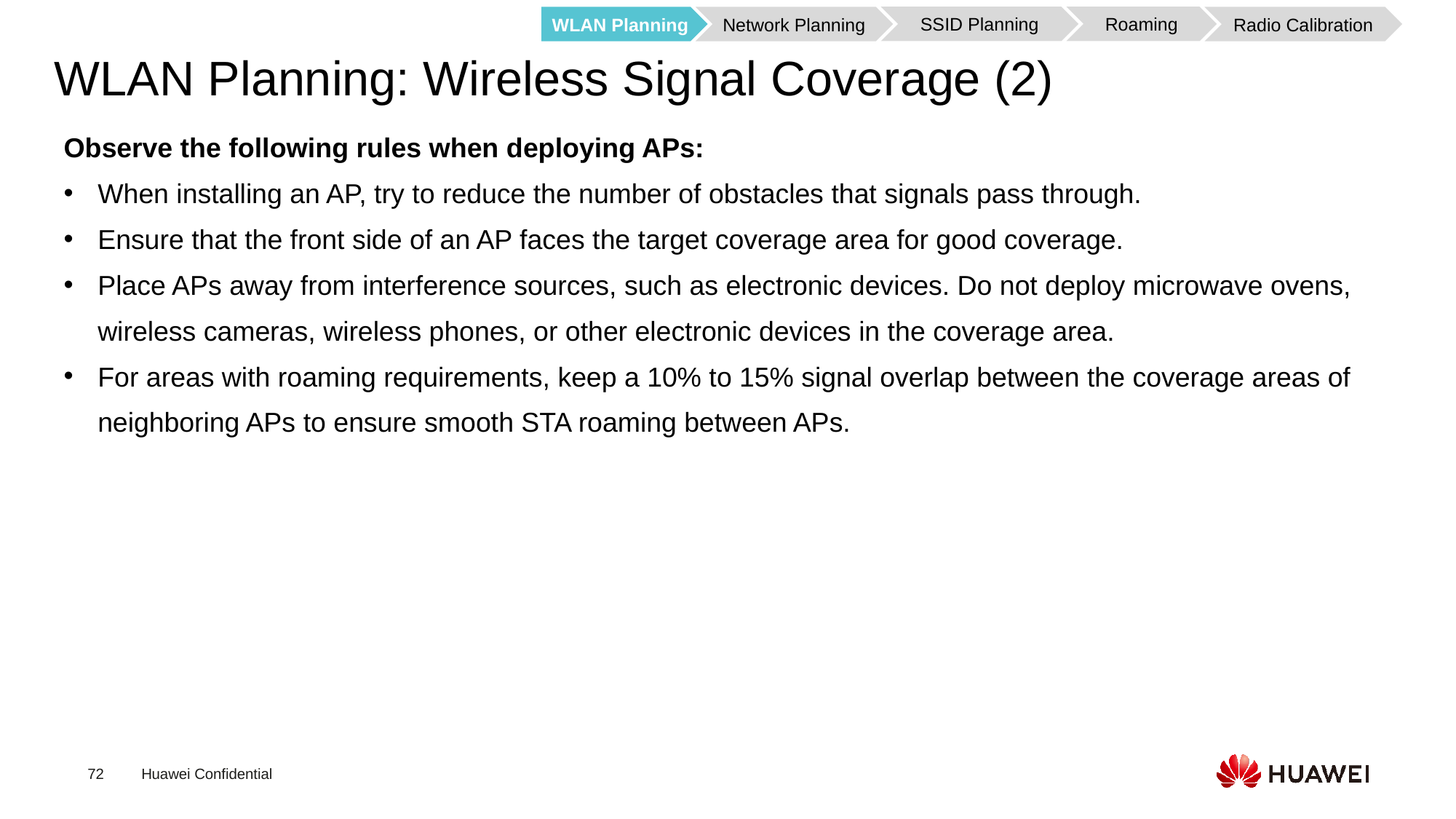

SSID Planning
Roaming
WLAN Planning
Network Planning
Radio Calibration
# WLAN Planning: Wireless Signal Coverage (2)
Observe the following rules when deploying APs:
When installing an AP, try to reduce the number of obstacles that signals pass through.
Ensure that the front side of an AP faces the target coverage area for good coverage.
Place APs away from interference sources, such as electronic devices. Do not deploy microwave ovens, wireless cameras, wireless phones, or other electronic devices in the coverage area.
For areas with roaming requirements, keep a 10% to 15% signal overlap between the coverage areas of neighboring APs to ensure smooth STA roaming between APs.